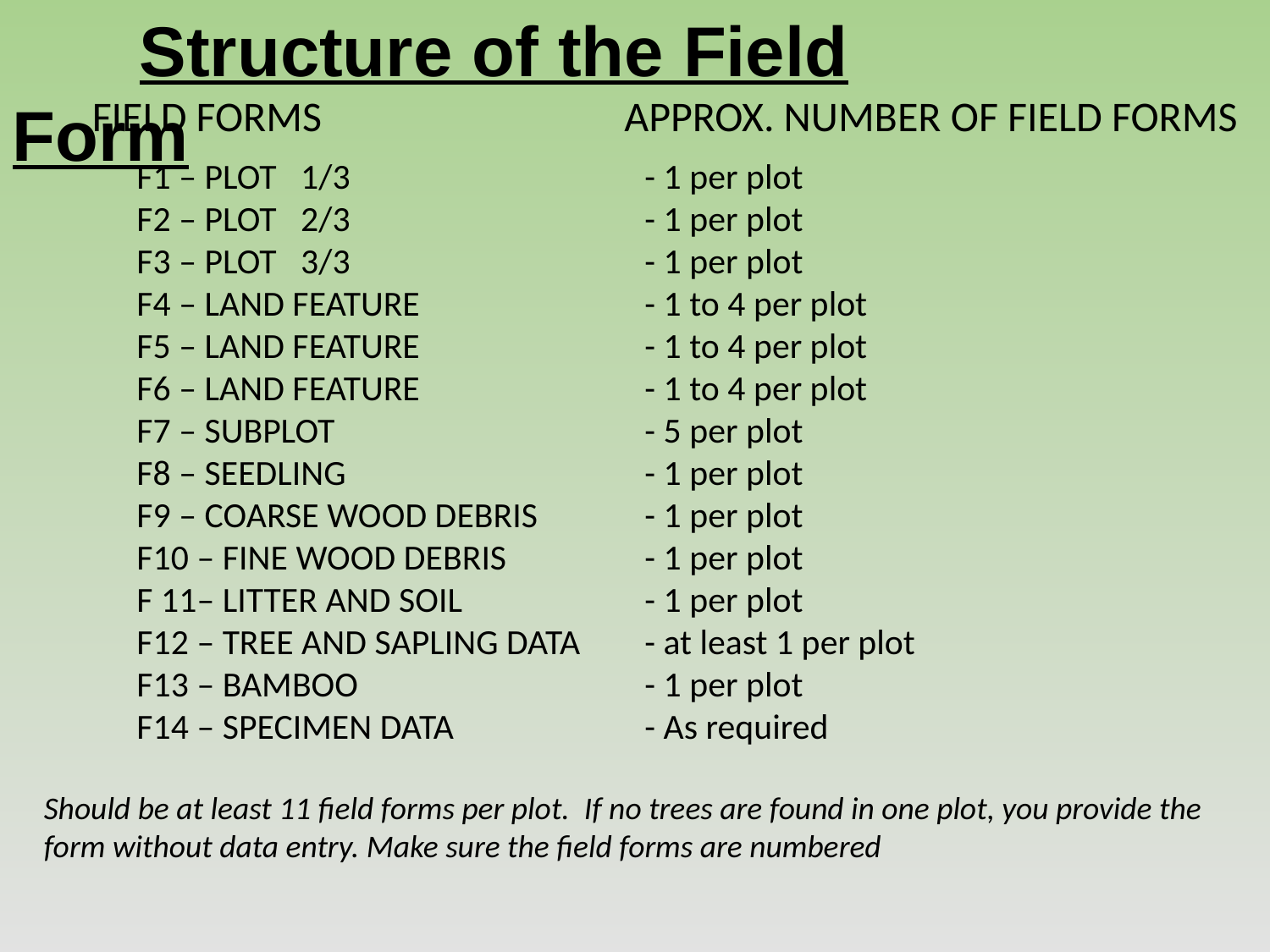

Structure of the Field Form
FIELD FORMS
APPROX. NUMBER OF FIELD FORMS
F1 – PLOT   1/3			- 1 per plot
F2 – PLOT   2/3			- 1 per plot
F3 – PLOT   3/3 			- 1 per plot
F4 – LAND FEATURE  		- 1 to 4 per plot
F5 – LAND FEATURE 		- 1 to 4 per plot
F6 – LAND FEATURE 		- 1 to 4 per plot
F7 – SUBPLOT 			- 5 per plot
F8 – SEEDLING 			- 1 per plot
F9 – COARSE WOOD DEBRIS 	- 1 per plot
F10 – FINE WOOD DEBRIS 		- 1 per plot
F 11– LITTER AND SOIL  		- 1 per plot
F12 – TREE AND SAPLING DATA 	- at least 1 per plot
F13 – BAMBOO			- 1 per plot
F14 – SPECIMEN DATA		- As required
Should be at least 11 field forms per plot.  If no trees are found in one plot, you provide the form without data entry. Make sure the field forms are numbered